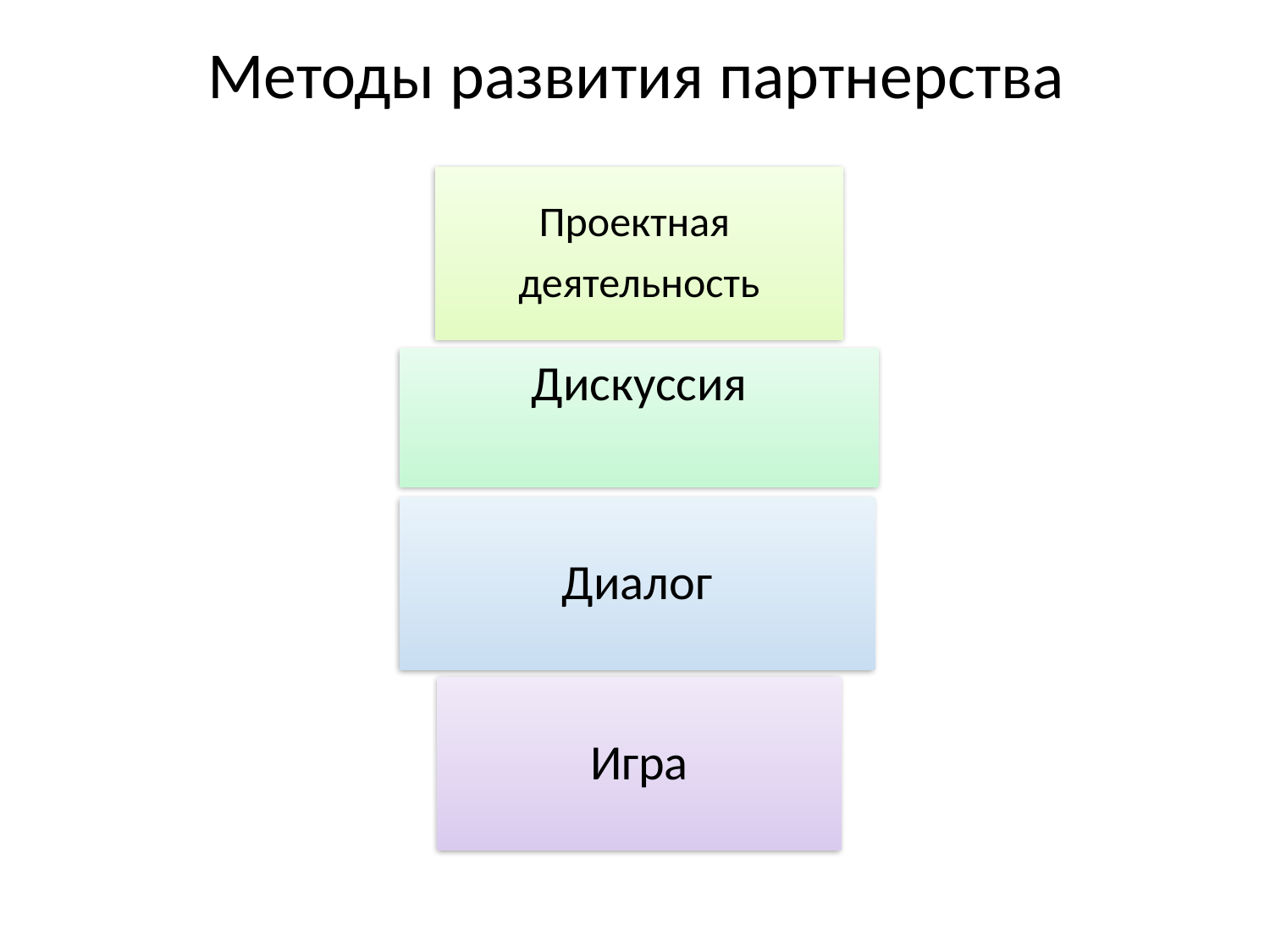

# Методы развития партнерства
Проектная
деятельность
Дискуссия

Диалог
Игра